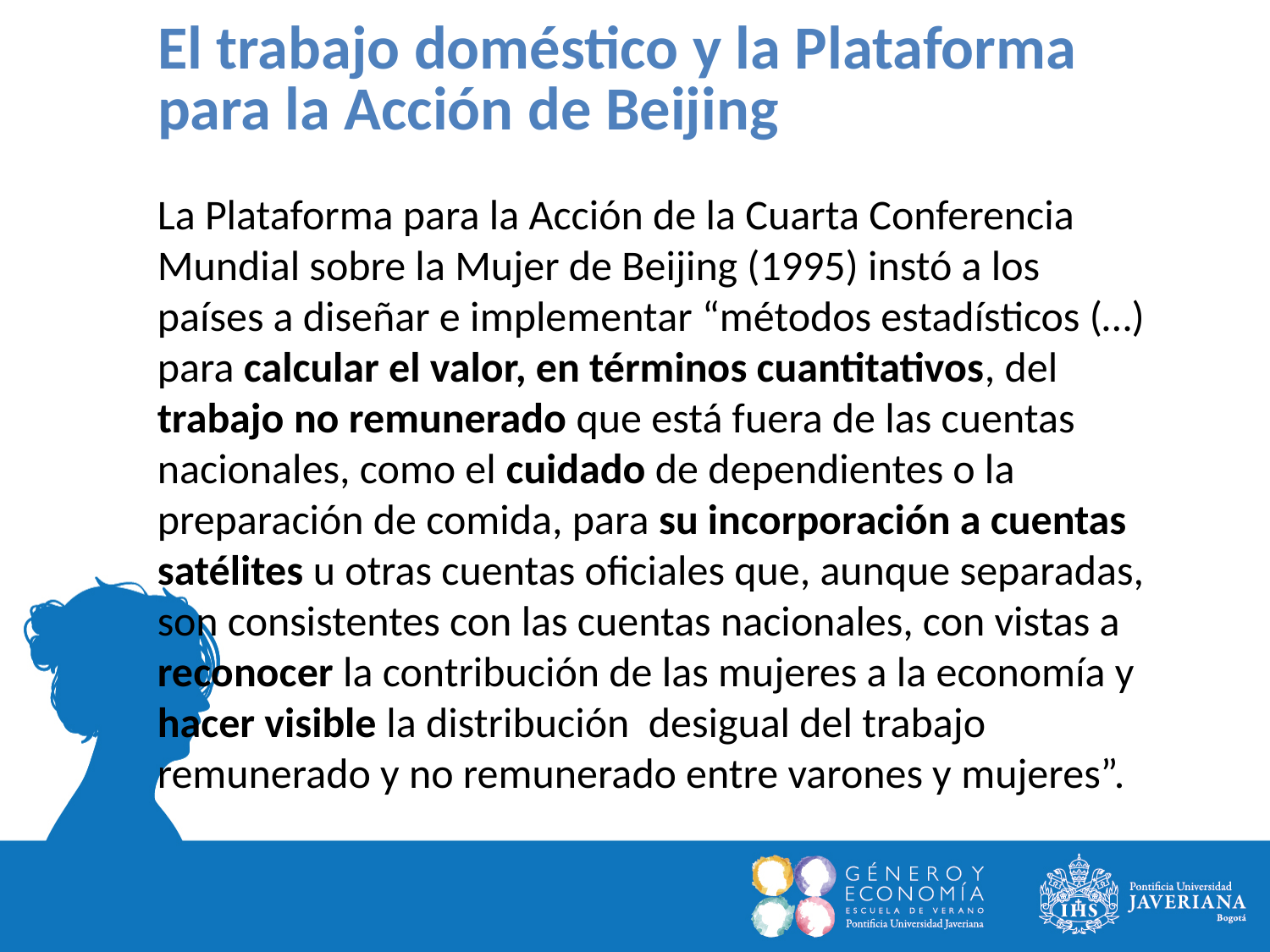

El trabajo doméstico y la Plataforma para la Acción de Beijing
La Plataforma para la Acción de la Cuarta Conferencia Mundial sobre la Mujer de Beijing (1995) instó a los países a diseñar e implementar “métodos estadísticos (…) para calcular el valor, en términos cuantitativos, del trabajo no remunerado que está fuera de las cuentas nacionales, como el cuidado de dependientes o la preparación de comida, para su incorporación a cuentas satélites u otras cuentas oficiales que, aunque separadas, son consistentes con las cuentas nacionales, con vistas a reconocer la contribución de las mujeres a la economía y hacer visible la distribución  desigual del trabajo remunerado y no remunerado entre varones y mujeres”.